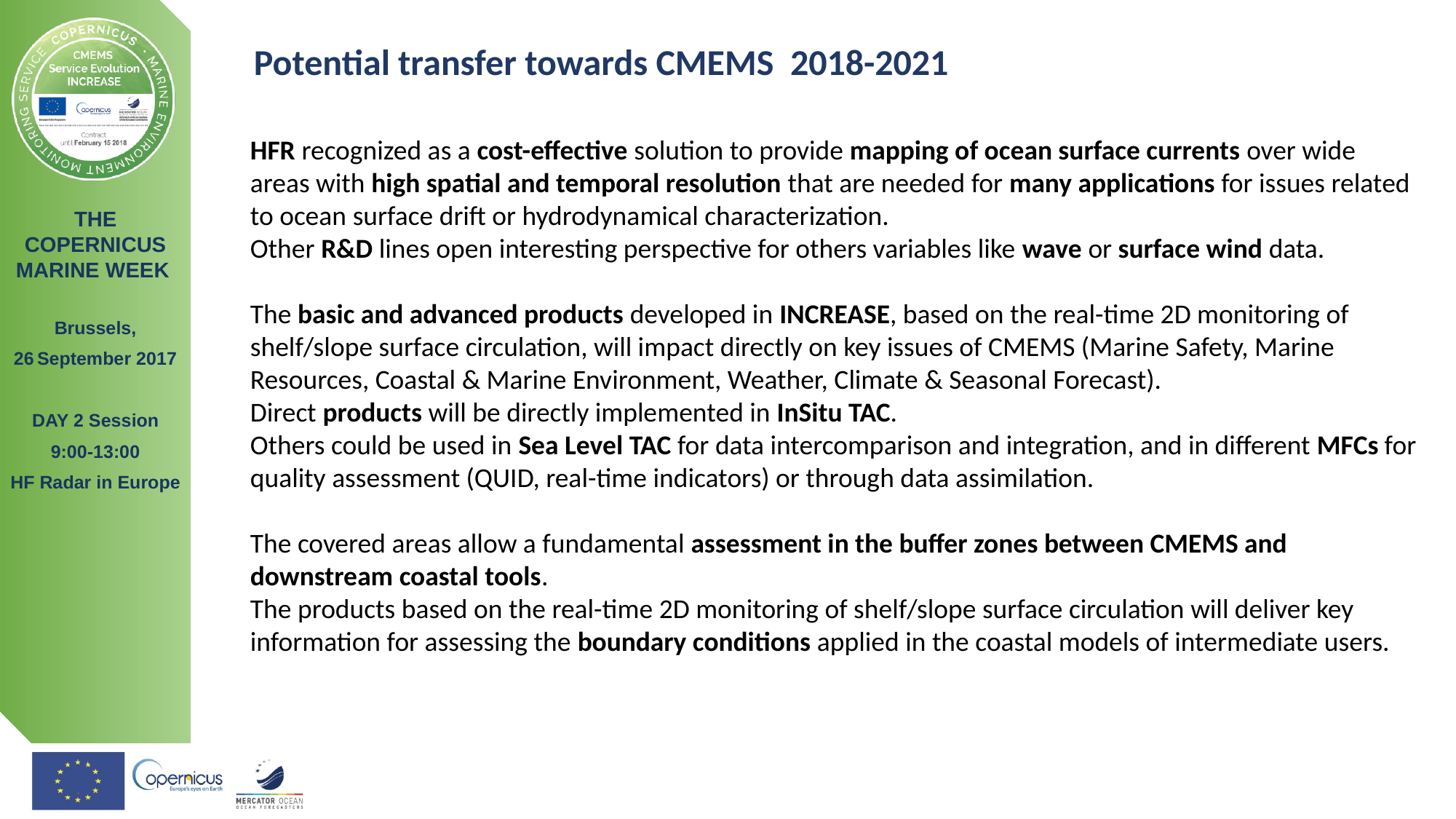

Potential transfer towards CMEMS  2018-2021

HFR recognized as a cost-effective solution to provide mapping of ocean surface currents over wide areas with high spatial and temporal resolution that are needed for many applications for issues related to ocean surface drift or hydrodynamical characterization.
Other R&D lines open interesting perspective for others variables like wave or surface wind data.

The basic and advanced products developed in INCREASE, based on the real-time 2D monitoring of shelf/slope surface circulation, will impact directly on key issues of CMEMS (Marine Safety, Marine Resources, Coastal & Marine Environment, Weather, Climate & Seasonal Forecast).
Direct products will be directly implemented in InSitu TAC.
Others could be used in Sea Level TAC for data intercomparison and integration, and in different MFCs for quality assessment (QUID, real-time indicators) or through data assimilation.

The covered areas allow a fundamental assessment in the buffer zones between CMEMS and downstream coastal tools.
The products based on the real-time 2D monitoring of shelf/slope surface circulation will deliver key information for assessing the boundary conditions applied in the coastal models of intermediate users.